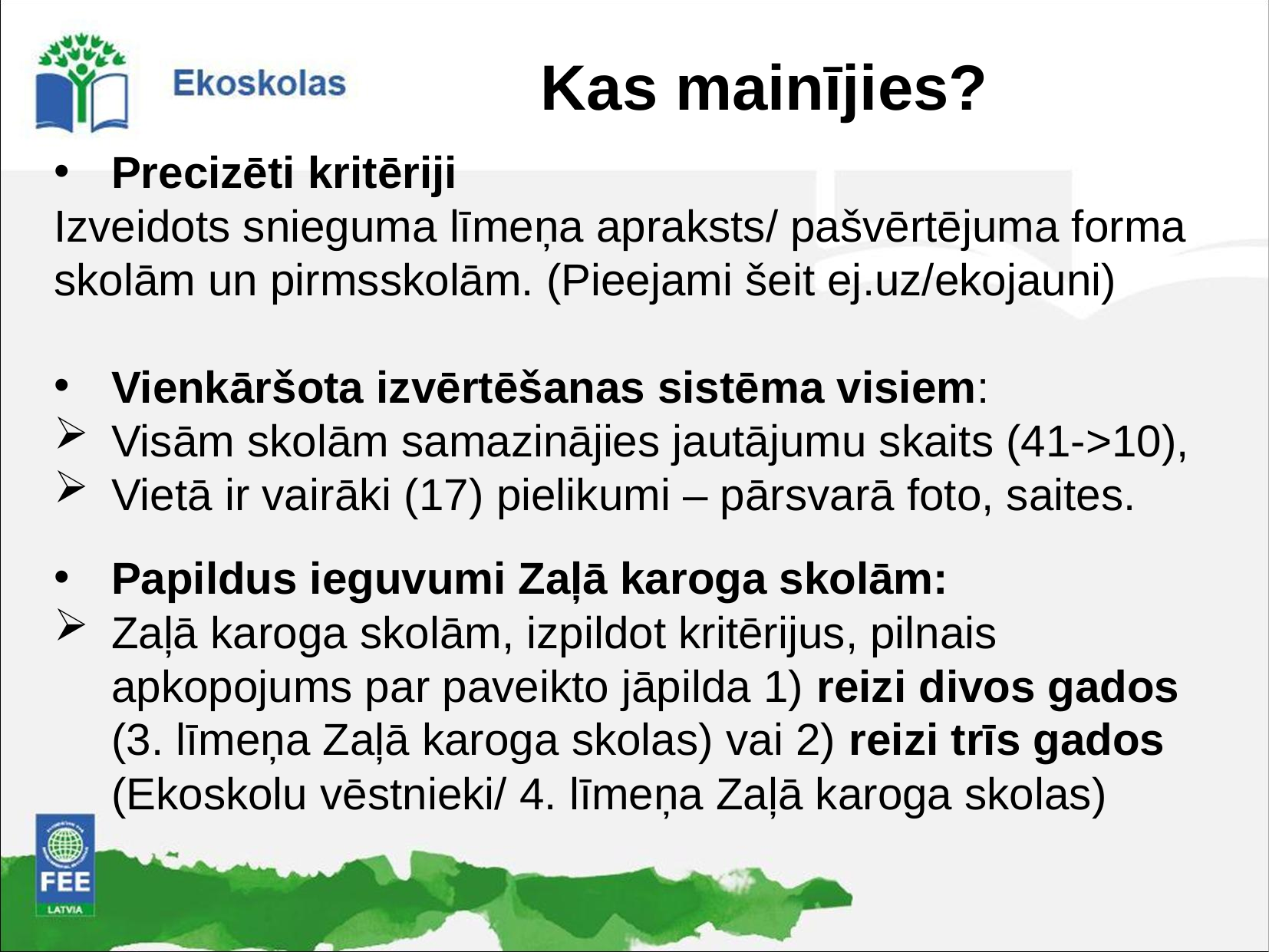

Kas mainījies?

Precizēti kritēriji
Izveidots snieguma līmeņa apraksts/ pašvērtējuma forma skolām un pirmsskolām. (Pieejami šeit ej.uz/ekojauni)

Vienkāršota izvērtēšanas sistēma visiem:
Visām skolām samazinājies jautājumu skaits (41->10),
Vietā ir vairāki (17) pielikumi – pārsvarā foto, saites.

Papildus ieguvumi Zaļā karoga skolām:
Zaļā karoga skolām, izpildot kritērijus, pilnais apkopojums par paveikto jāpilda 1) reizi divos gados (3. līmeņa Zaļā karoga skolas) vai 2) reizi trīs gados (Ekoskolu vēstnieki/ 4. līmeņa Zaļā karoga skolas)